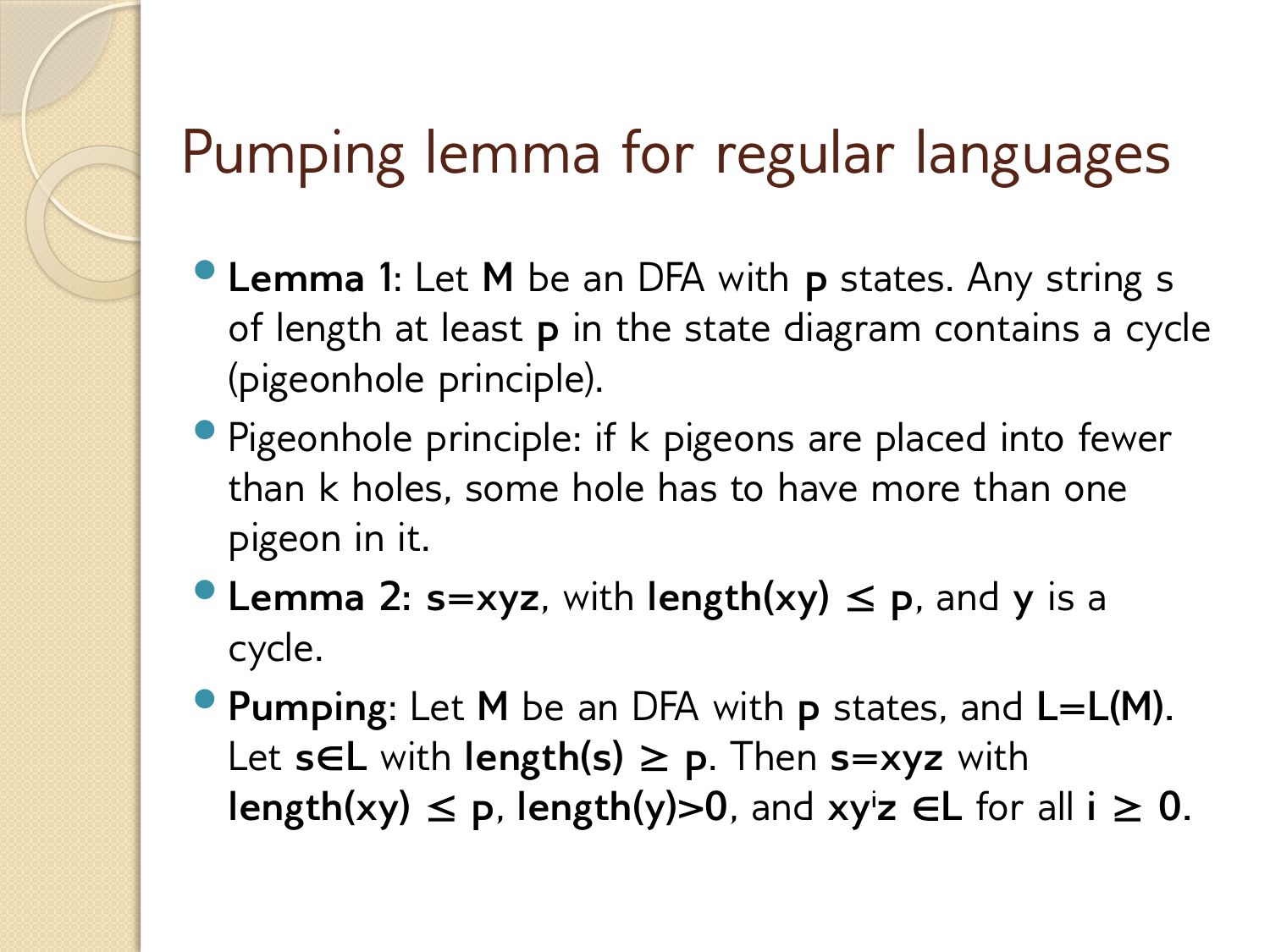

# Pumping lemma for regular languages
Lemma 1: Let M be an DFA with p states. Any string s of length at least p in the state diagram contains a cycle (pigeonhole principle).
Pigeonhole principle: if k pigeons are placed into fewer than k holes, some hole has to have more than one pigeon in it.
Lemma 2: s=xyz, with length(xy) ≤ p, and y is a cycle.
Pumping: Let M be an DFA with p states, and L=L(M). Let s∈L with length(s) ≥ p. Then s=xyz with length(xy) ≤ p, length(y)>0, and xyiz ∈L for all i ≥ 0.